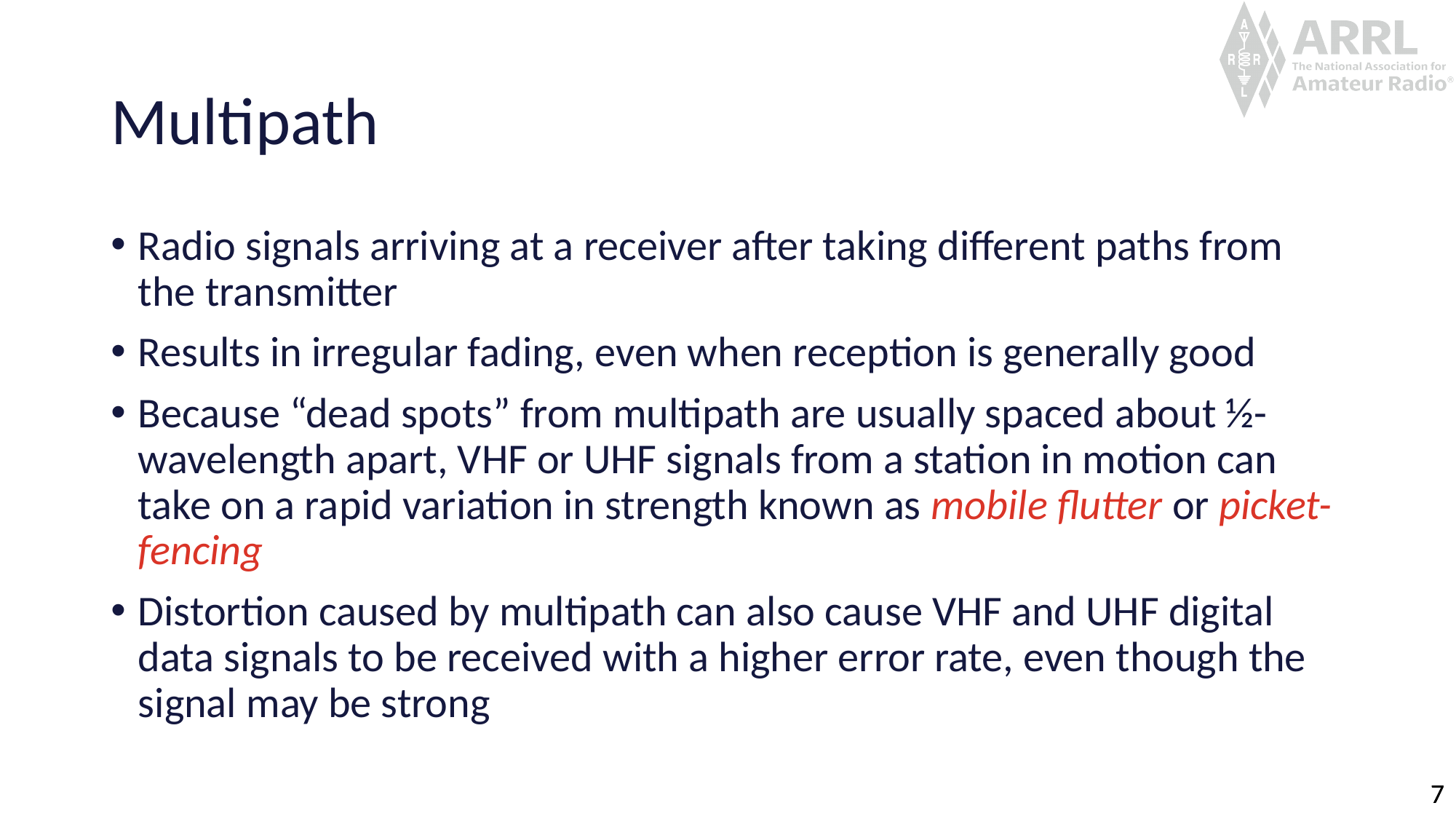

# Multipath
Radio signals arriving at a receiver after taking different paths from the transmitter
Results in irregular fading, even when reception is generally good
Because “dead spots” from multipath are usually spaced about ½-wavelength apart, VHF or UHF signals from a station in motion can take on a rapid variation in strength known as mobile flutter or picket-fencing
Distortion caused by multipath can also cause VHF and UHF digital data signals to be received with a higher error rate, even though the signal may be strong